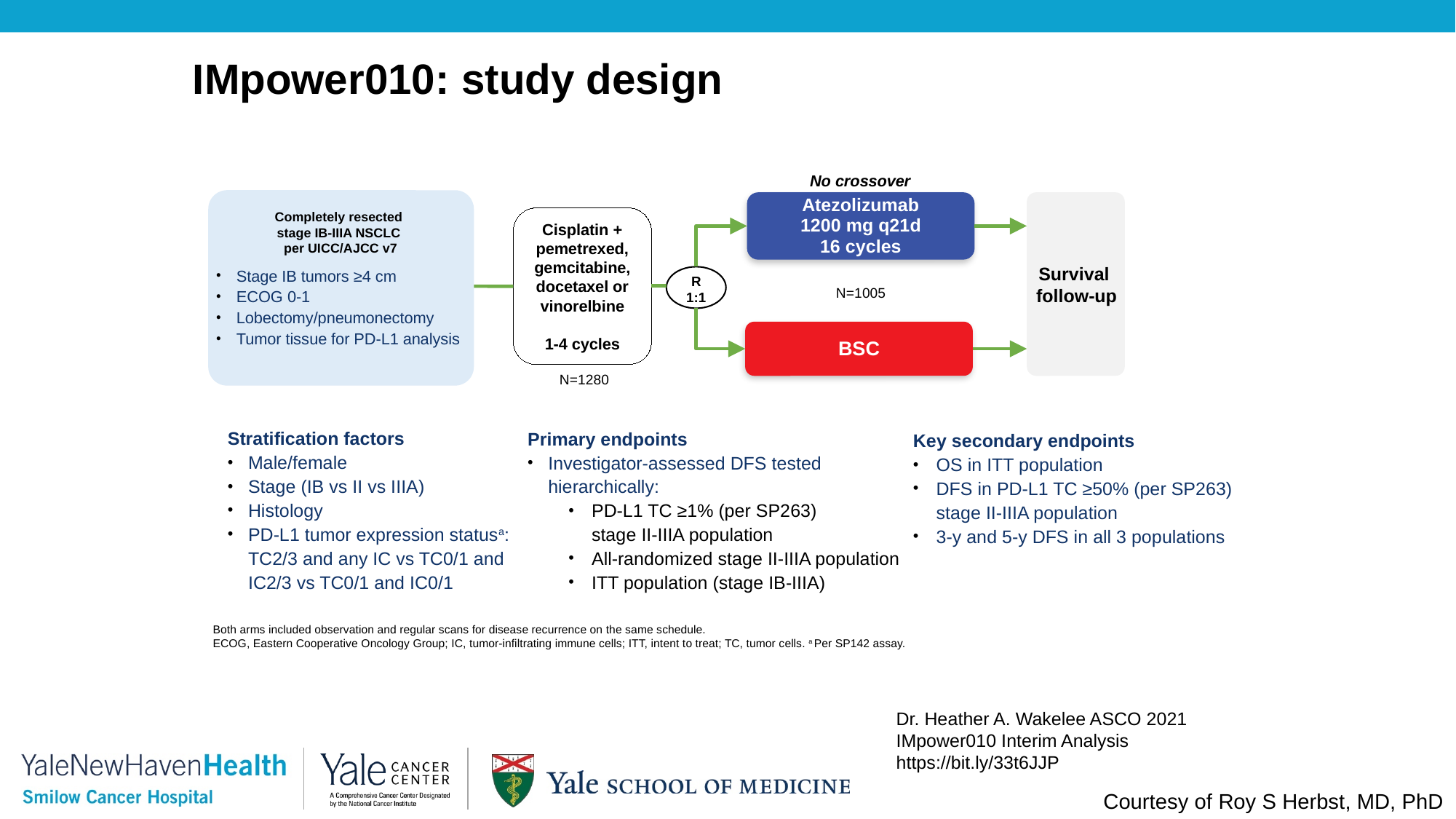

IMpower010: study design

No crossover

Atezolizumab
1200 mg q21d
16 cycles
Survival
follow-up
Completely resected
stage IB-IIIA NSCLC
per UICC/AJCC v7

Stage IB tumors ≥4 cm
ECOG 0-1
Lobectomy/pneumonectomy
Tumor tissue for PD-L1 analysis
Cisplatin + pemetrexed, gemcitabine, docetaxel or vinorelbine

1-4 cycles
R 1:1
N=1005
BSC
N=1280
Stratification factors
Male/female
Stage (IB vs II vs IIIA)
Histology
PD-L1 tumor expression statusa: TC2/3 and any IC vs TC0/1 and IC2/3 vs TC0/1 and IC0/1
Key secondary endpoints
OS in ITT population
DFS in PD-L1 TC ≥50% (per SP263) stage II-IIIA population
3-y and 5-y DFS in all 3 populations

Primary endpoints
Investigator-assessed DFS tested hierarchically:
PD-L1 TC ≥1% (per SP263)
stage II-IIIA population
All-randomized stage II-IIIA population
ITT population (stage IB-IIIA)

Both arms included observation and regular scans for disease recurrence on the same schedule.
ECOG, Eastern Cooperative Oncology Group; IC, tumor-infiltrating immune cells; ITT, intent to treat; TC, tumor cells. a Per SP142 assay.

Dr. Heather A. Wakelee ASCO 2021
IMpower010 Interim Analysis
https://bit.ly/33t6JJP
Courtesy of Roy S Herbst, MD, PhD